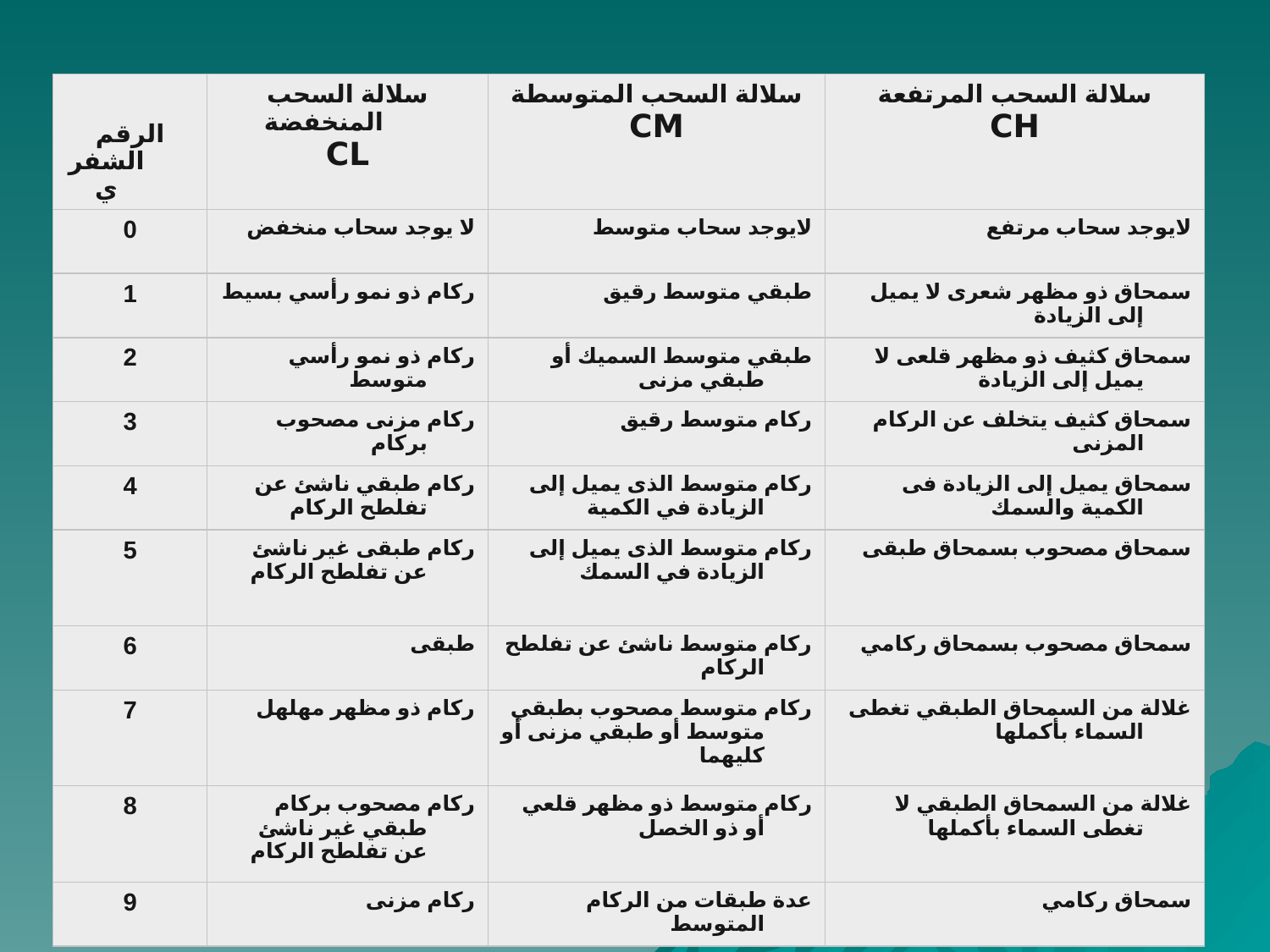

| الرقم الشفري | سلالة السحب المنخفضة CL | سلالة السحب المتوسطة CM | سلالة السحب المرتفعة CH |
| --- | --- | --- | --- |
| 0 | لا يوجد سحاب منخفض | لايوجد سحاب متوسط | لايوجد سحاب مرتفع |
| 1 | ركام ذو نمو رأسي بسيط | طبقي متوسط رقيق | سمحاق ذو مظهر شعرى لا يميل إلى الزيادة |
| 2 | ركام ذو نمو رأسي متوسط | طبقي متوسط السميك أو طبقي مزنى | سمحاق كثيف ذو مظهر قلعى لا يميل إلى الزيادة |
| 3 | ركام مزنى مصحوب بركام | ركام متوسط رقيق | سمحاق كثيف يتخلف عن الركام المزنى |
| 4 | ركام طبقي ناشئ عن تفلطح الركام | ركام متوسط الذى يميل إلى الزيادة في الكمية | سمحاق يميل إلى الزيادة فى الكمية والسمك |
| 5 | ركام طبقى غير ناشئ عن تفلطح الركام | ركام متوسط الذى يميل إلى الزيادة في السمك | سمحاق مصحوب بسمحاق طبقى |
| 6 | طبقى | ركام متوسط ناشئ عن تفلطح الركام | سمحاق مصحوب بسمحاق ركامي |
| 7 | ركام ذو مظهر مهلهل | ركام متوسط مصحوب بطبقي متوسط أو طبقي مزنى أو كليهما | غلالة من السمحاق الطبقي تغطى السماء بأكملها |
| 8 | ركام مصحوب بركام طبقي غير ناشئ عن تفلطح الركام | ركام متوسط ذو مظهر قلعي أو ذو الخصل | غلالة من السمحاق الطبقي لا تغطى السماء بأكملها |
| 9 | ركام مزنى | عدة طبقات من الركام المتوسط | سمحاق ركامي |